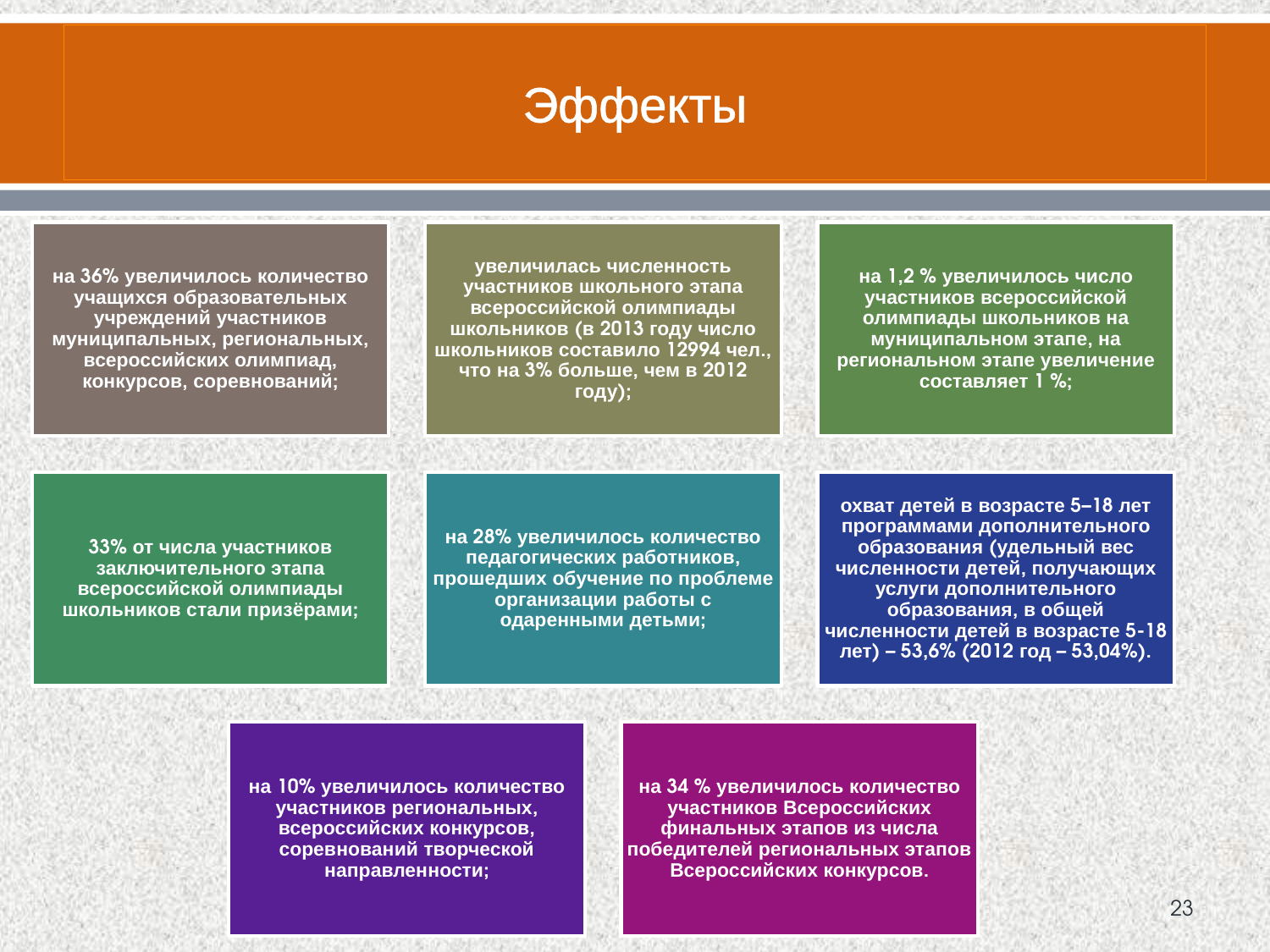

# Эффекты
на 36% увеличилось количество учащихся образовательных учреждений участников муниципальных, региональных, всероссийских олимпиад, конкурсов, соревнований;
увеличилась численность участников школьного этапа всероссийской олимпиады школьников (в 2013 году число школьников составило 12994 чел., что на 3% больше, чем в 2012 году);
на 1,2 % увеличилось число участников всероссийской олимпиады школьников на муниципальном этапе, на региональном этапе увеличение составляет 1 %;
33% от числа участников заключительного этапа всероссийской олимпиады школьников стали призёрами;
на 28% увеличилось количество педагогических работников, прошедших обучение по проблеме организации работы с одаренными детьми;
охват детей в возрасте 5–18 лет программами дополнительного образования (удельный вес численности детей, получающих услуги дополнительного образования, в общей численности детей в возрасте 5-18 лет) – 53,6% (2012 год – 53,04%).
на 10% увеличилось количество участников региональных, всероссийских конкурсов, соревнований творческой направленности;
на 34 % увеличилось количество участников Всероссийских финальных этапов из числа победителей региональных этапов Всероссийских конкурсов.
23